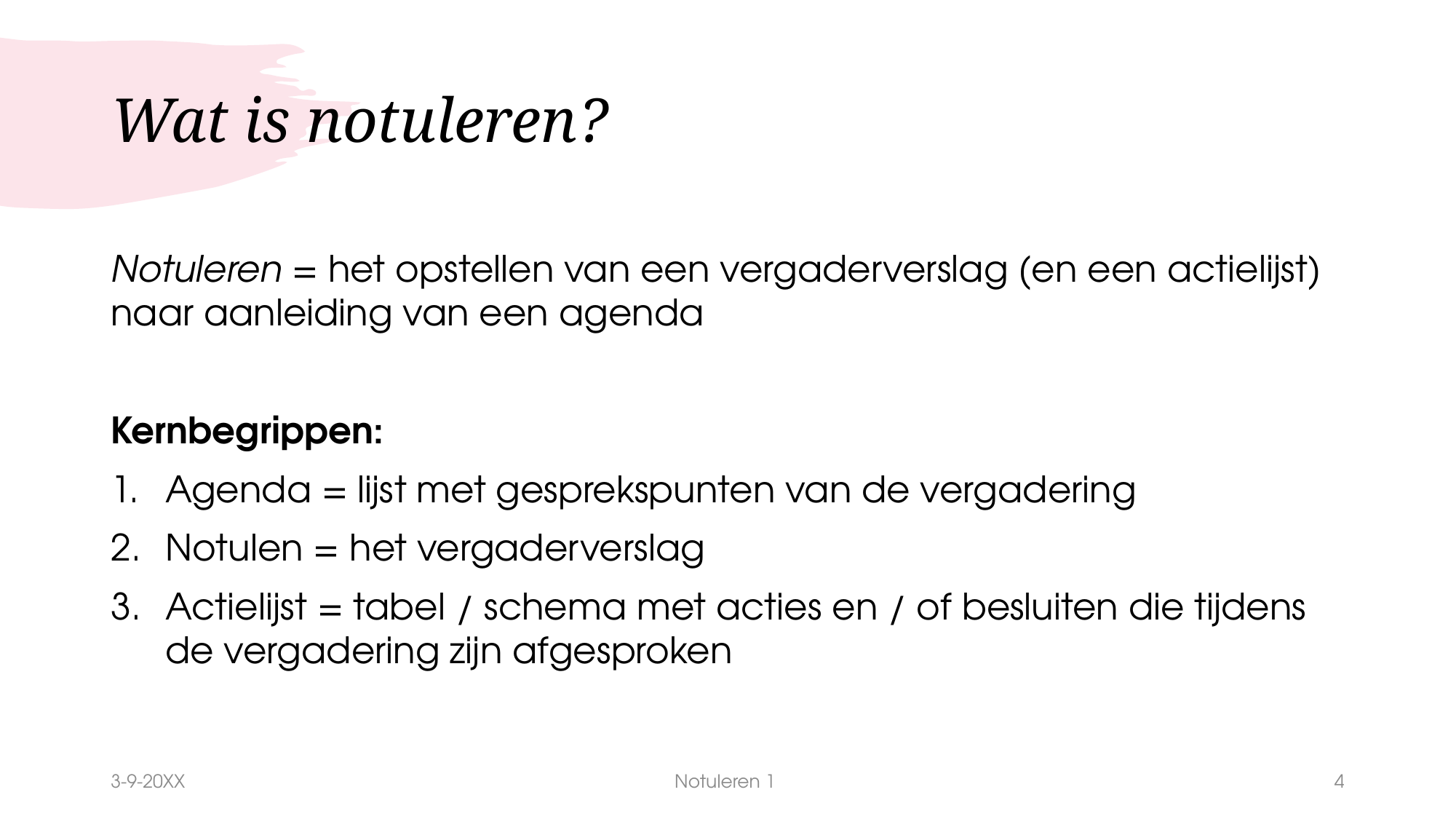

# Wat is notuleren?
Notuleren = het opstellen van een vergaderverslag (en een actielijst) naar aanleiding van een agenda

Kernbegrippen:
Agenda = lijst met gesprekspunten van de vergadering
Notulen = het vergaderverslag
Actielijst = tabel / schema met acties en / of besluiten die tijdens de vergadering zijn afgesproken
3-9-20XX
Notuleren 1
4